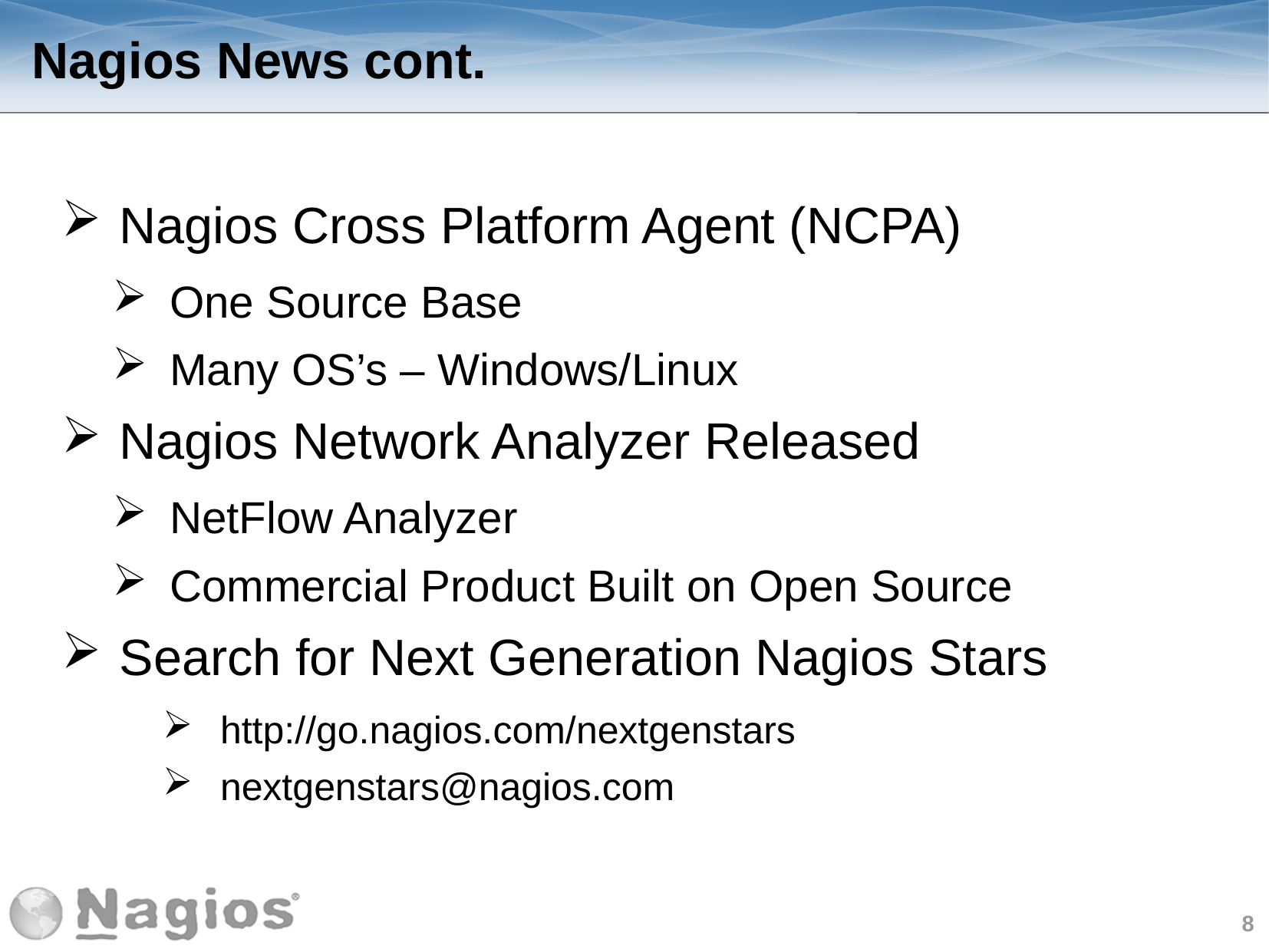

Nagios News cont.
Nagios Cross Platform Agent (NCPA)
One Source Base
Many OS’s – Windows/Linux
Nagios Network Analyzer Released
NetFlow Analyzer
Commercial Product Built on Open Source
Search for Next Generation Nagios Stars
http://go.nagios.com/nextgenstars
nextgenstars@nagios.com
8